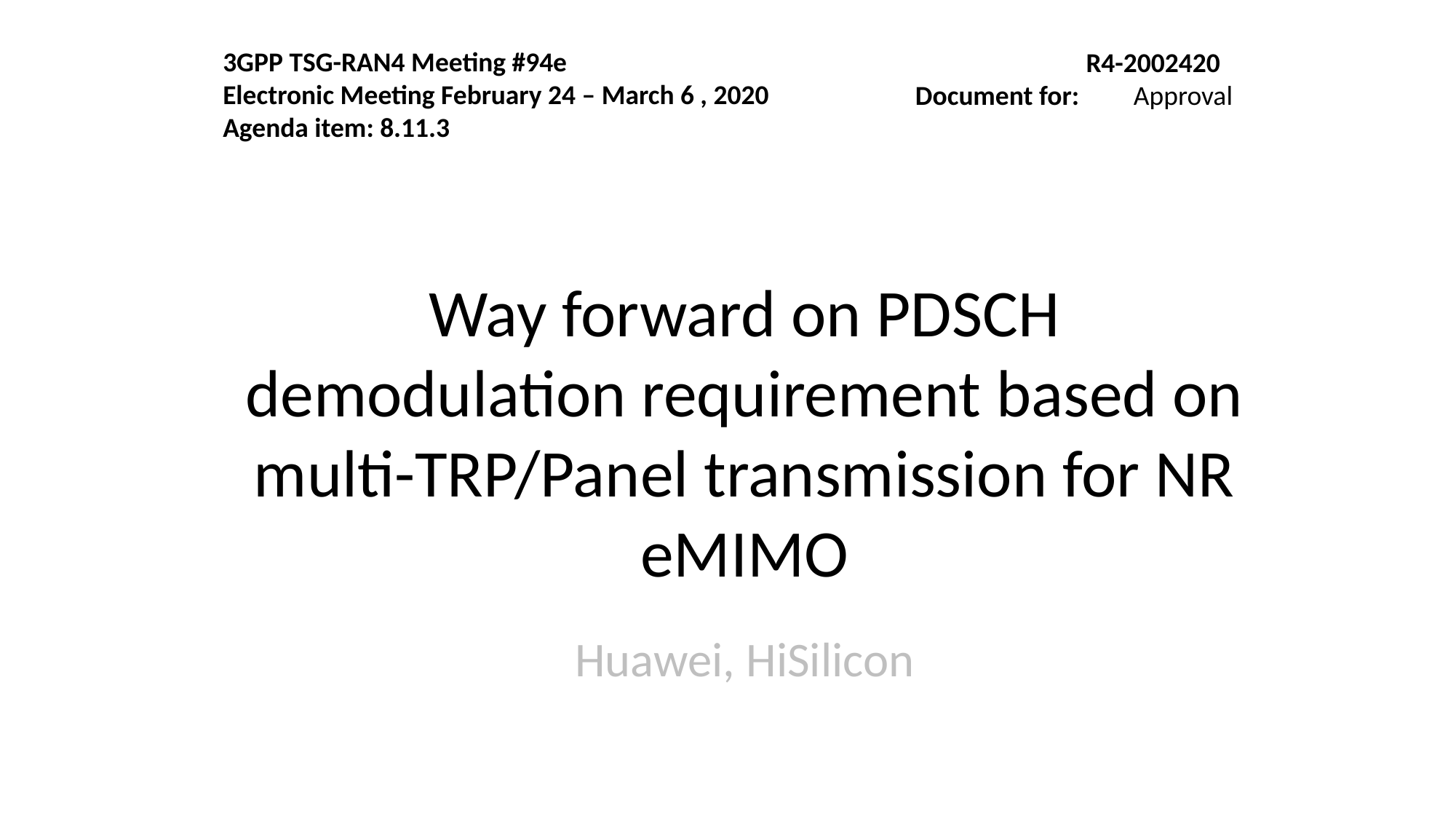

# 3GPP TSG-RAN4 Meeting #94e Electronic Meeting February 24 – March 6 , 2020 Agenda item: 8.11.3
R4-2002420
Document for:	Approval

Way forward on PDSCH demodulation requirement based on multi-TRP/Panel transmission for NR eMIMO
Huawei, HiSilicon